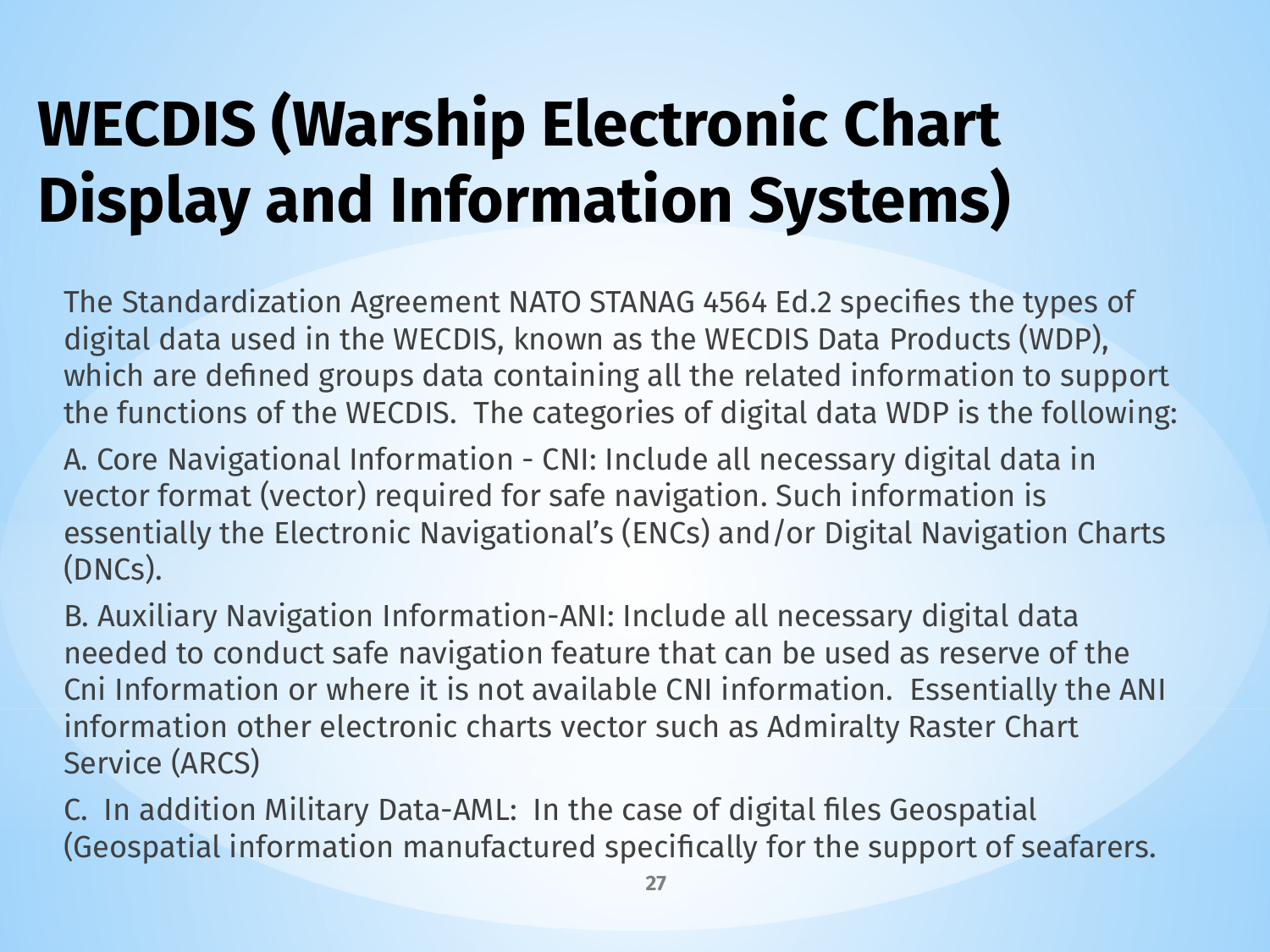

# WECDIS (Warship Electronic Chart Display and Information Systems)
The Standardization Agreement NATO STANAG 4564 Ed.2 specifies the types of digital data used in the WECDIS, known as the WECDIS Data Products (WDP), which are defined groups data containing all the related information to support the functions of the WECDIS.  The categories of digital data WDP is the following:
A. Core Navigational Information - CNI: Include all necessary digital data in vector format (vector) required for safe navigation. Such information is essentially the Electronic Navigational’s (ENCs) and/or Digital Navigation Charts (DNCs).
B. Auxiliary Navigation Information-ANI: Include all necessary digital data needed to conduct safe navigation feature that can be used as reserve of the Cni Information or where it is not available CNI information.  Essentially the ANI information other electronic charts vector such as Admiralty Raster Chart Service (ARCS)
C.  In addition Military Data-AML:  In the case of digital files Geospatial (Geospatial information manufactured specifically for the support of seafarers.

27